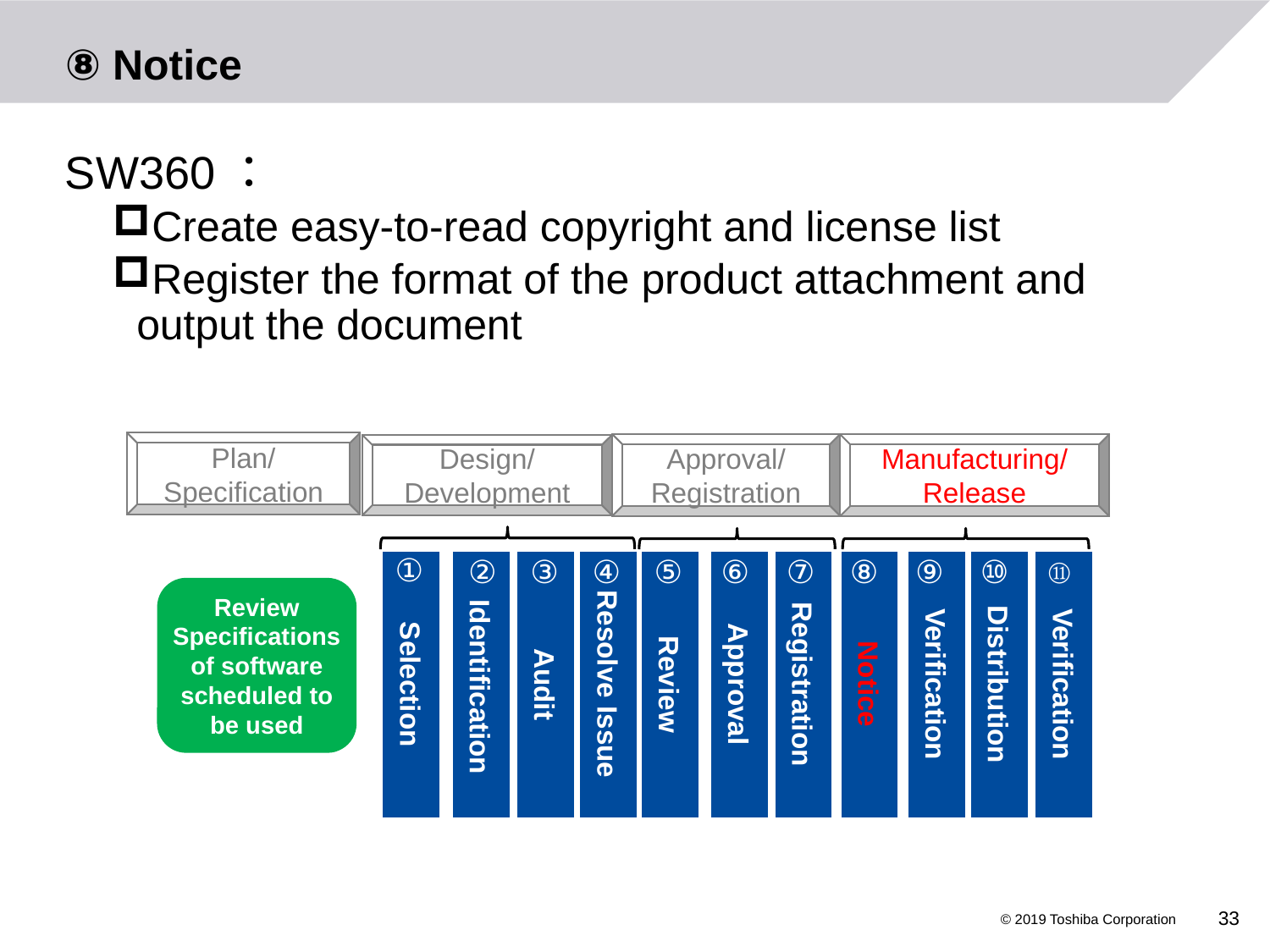

# ⑧ Notice
SW360：
Create easy-to-read copyright and license list
Register the format of the product attachment and output the document

Plan/
Specification
Approval/
Registration
Manufacturing/Release
Design/
Development

①
②
③
④
⑤
⑥
⑦
⑧
⑨
⑩
⑪
Selection
 Identification
Audit
Resolve Issue
Review
Approval
Registration
Notice
Verification
Distribution
Verification
Review Specifications of software scheduled to be used